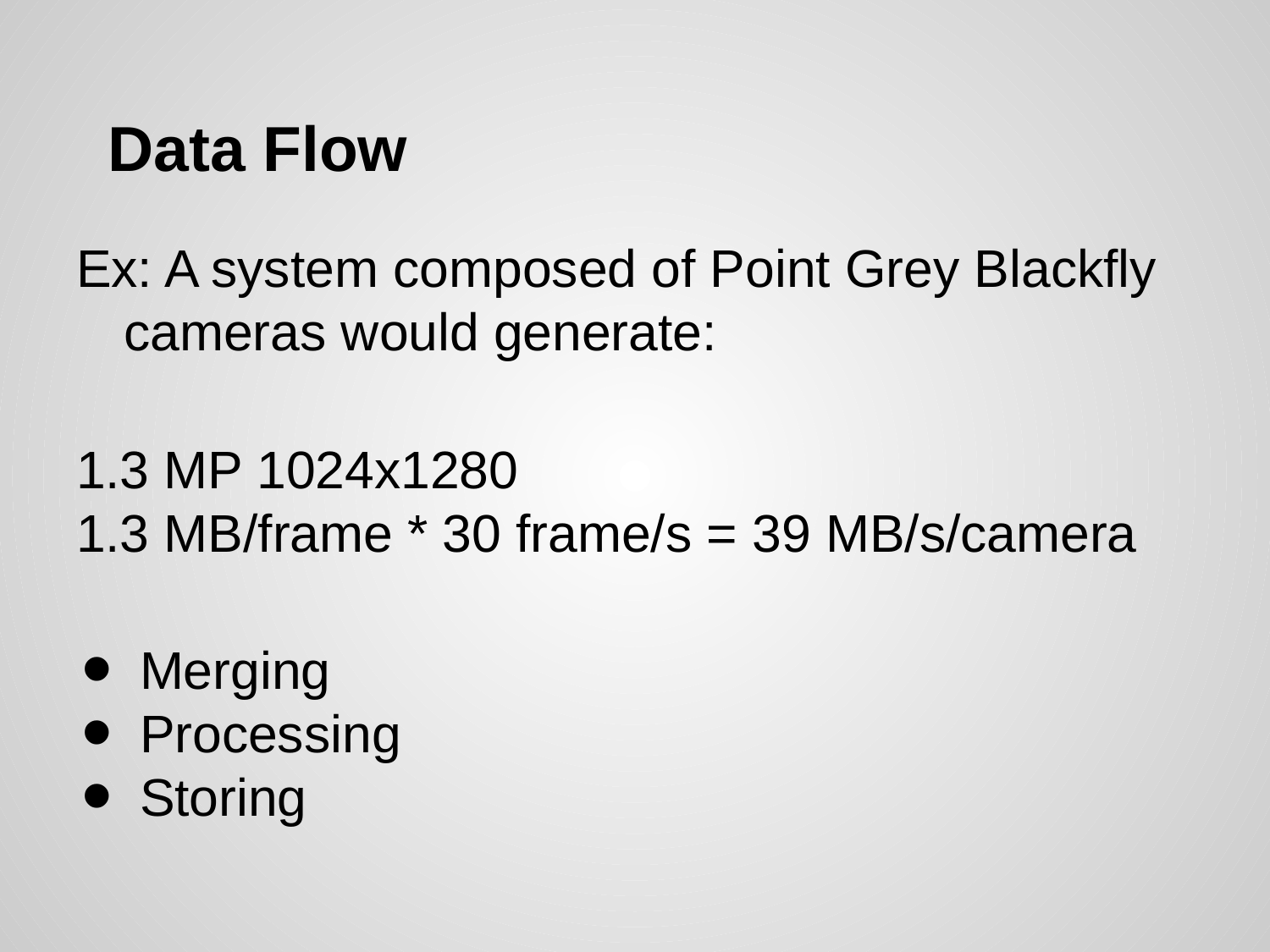

# Data Flow
Ex: A system composed of Point Grey Blackfly cameras would generate:

1.3 MP 1024x1280
1.3 MB/frame * 30 frame/s = 39 MB/s/camera

Merging
Processing
Storing